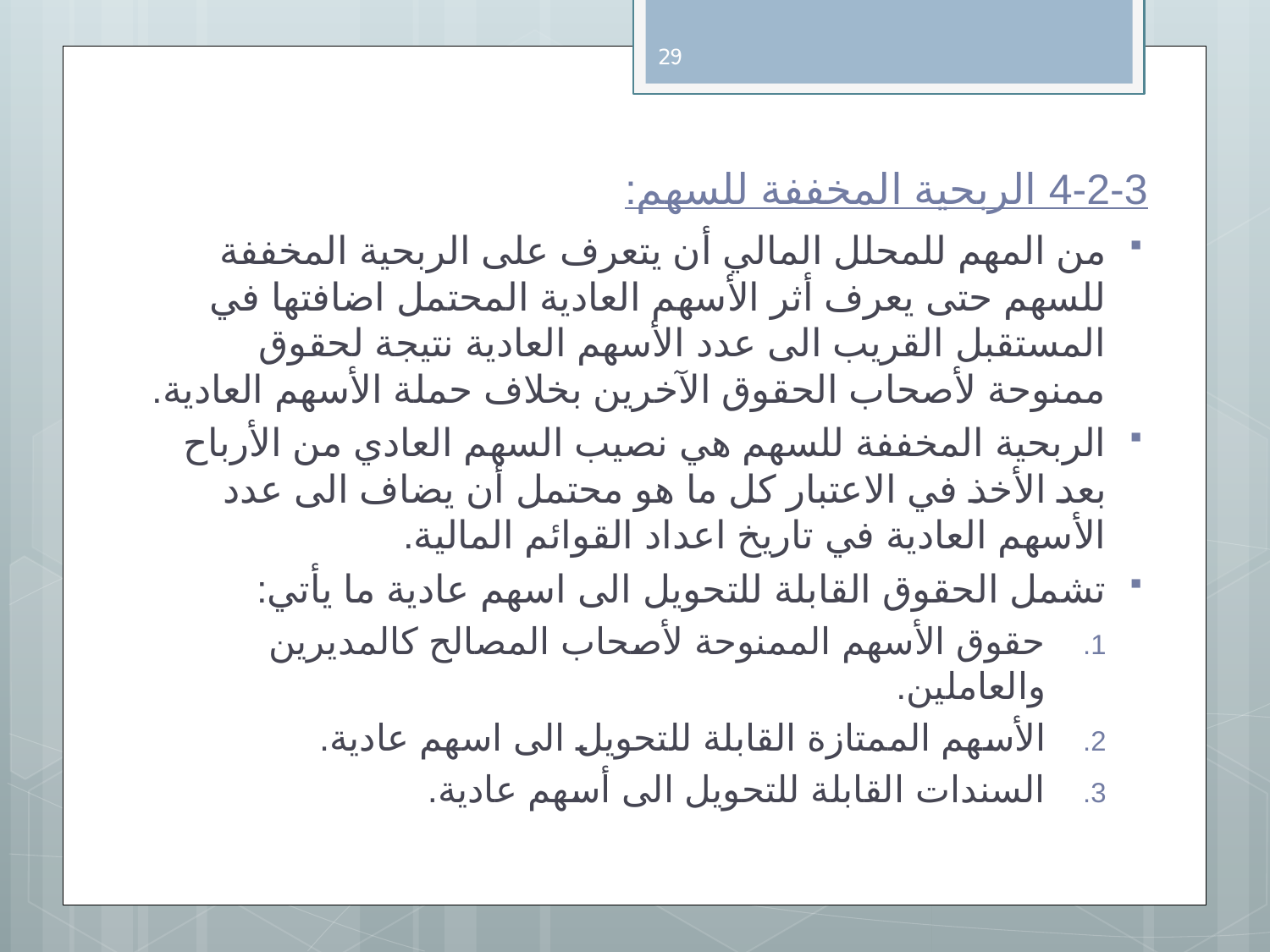

29
# 4-2-3 الربحية المخففة للسهم:
من المهم للمحلل المالي أن يتعرف على الربحية المخففة للسهم حتى يعرف أثر الأسهم العادية المحتمل اضافتها في المستقبل القريب الى عدد الأسهم العادية نتيجة لحقوق ممنوحة لأصحاب الحقوق الآخرين بخلاف حملة الأسهم العادية.
الربحية المخففة للسهم هي نصيب السهم العادي من الأرباح بعد الأخذ في الاعتبار كل ما هو محتمل أن يضاف الى عدد الأسهم العادية في تاريخ اعداد القوائم المالية.
تشمل الحقوق القابلة للتحويل الى اسهم عادية ما يأتي:
حقوق الأسهم الممنوحة لأصحاب المصالح كالمديرين والعاملين.
الأسهم الممتازة القابلة للتحويل الى اسهم عادية.
السندات القابلة للتحويل الى أسهم عادية.